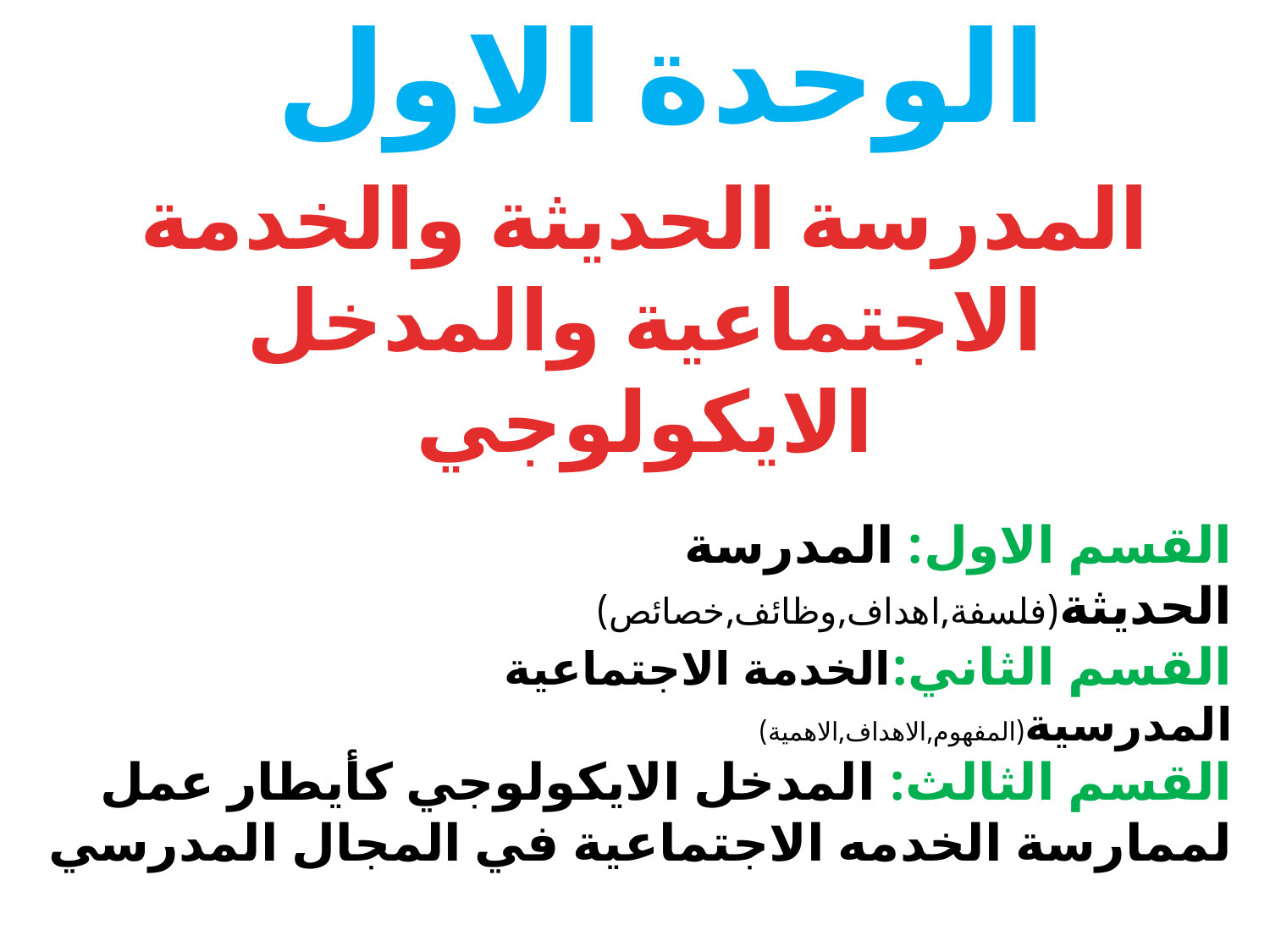

الوحدة الاول
المدرسة الحديثة والخدمة الاجتماعية والمدخل الايكولوجي
# القسم الاول: المدرسة الحديثة(فلسفة,اهداف,وظائف,خصائص) القسم الثاني:الخدمة الاجتماعية المدرسية(المفهوم,الاهداف,الاهمية) القسم الثالث: المدخل الايكولوجي كأيطار عمل لممارسة الخدمه الاجتماعية في المجال المدرسي